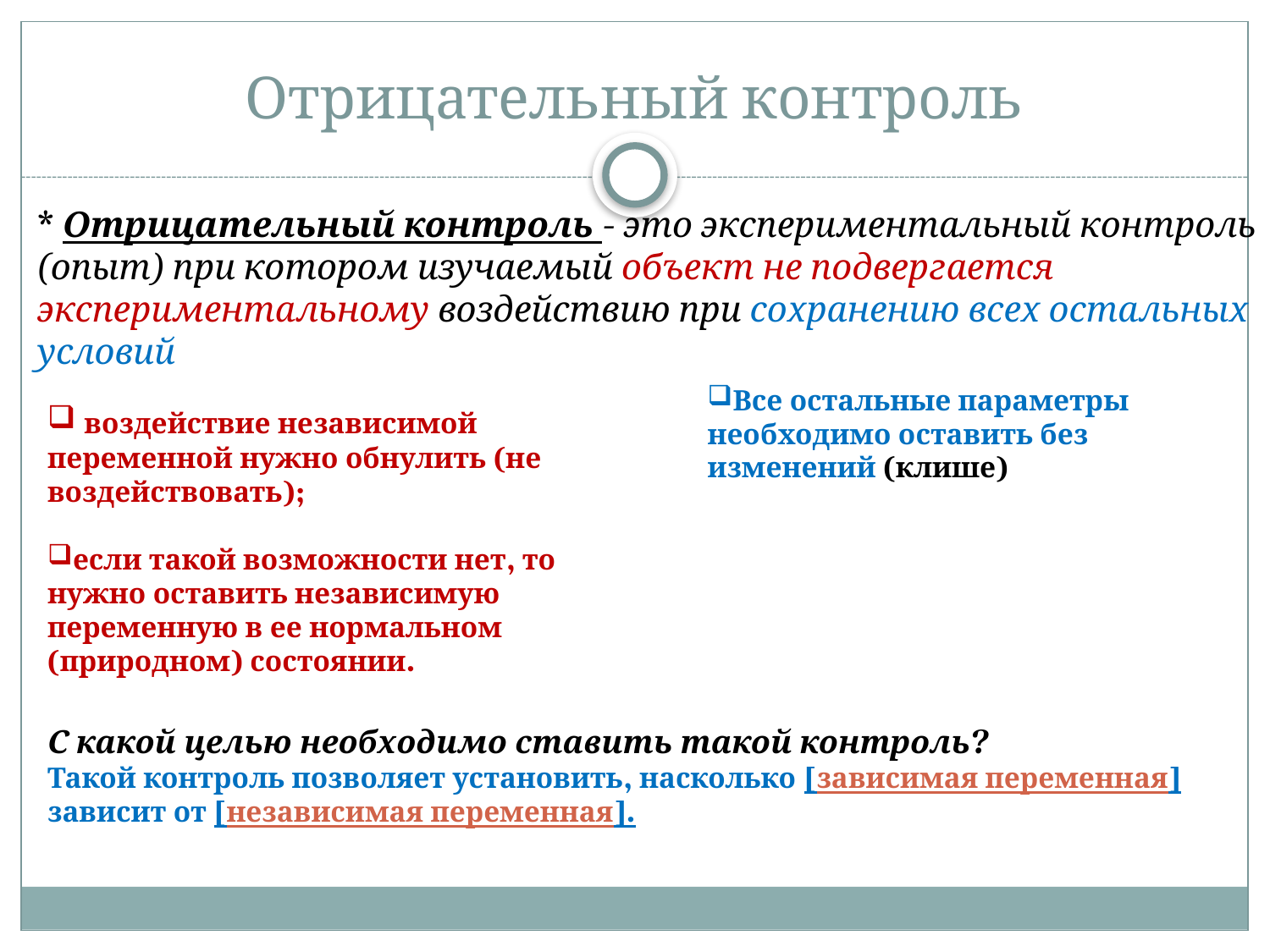

# Отрицательный контроль
* Отрицательный контроль - это экспериментальный контроль (опыт) при котором изучаемый объект не подвергается экспериментальному воздействию при сохранению всех остальных условий
Все остальные параметры необходимо оставить без изменений (клише)

 воздействие независимой переменной нужно обнулить (не воздействовать);

если такой возможности нет, то нужно оставить независимую переменную в ее нормальном (природном) состоянии.

С какой целью необходимо ставить такой контроль?
Такой контроль позволяет установить, насколько [зависимая переменная] зависит от [независимая переменная].